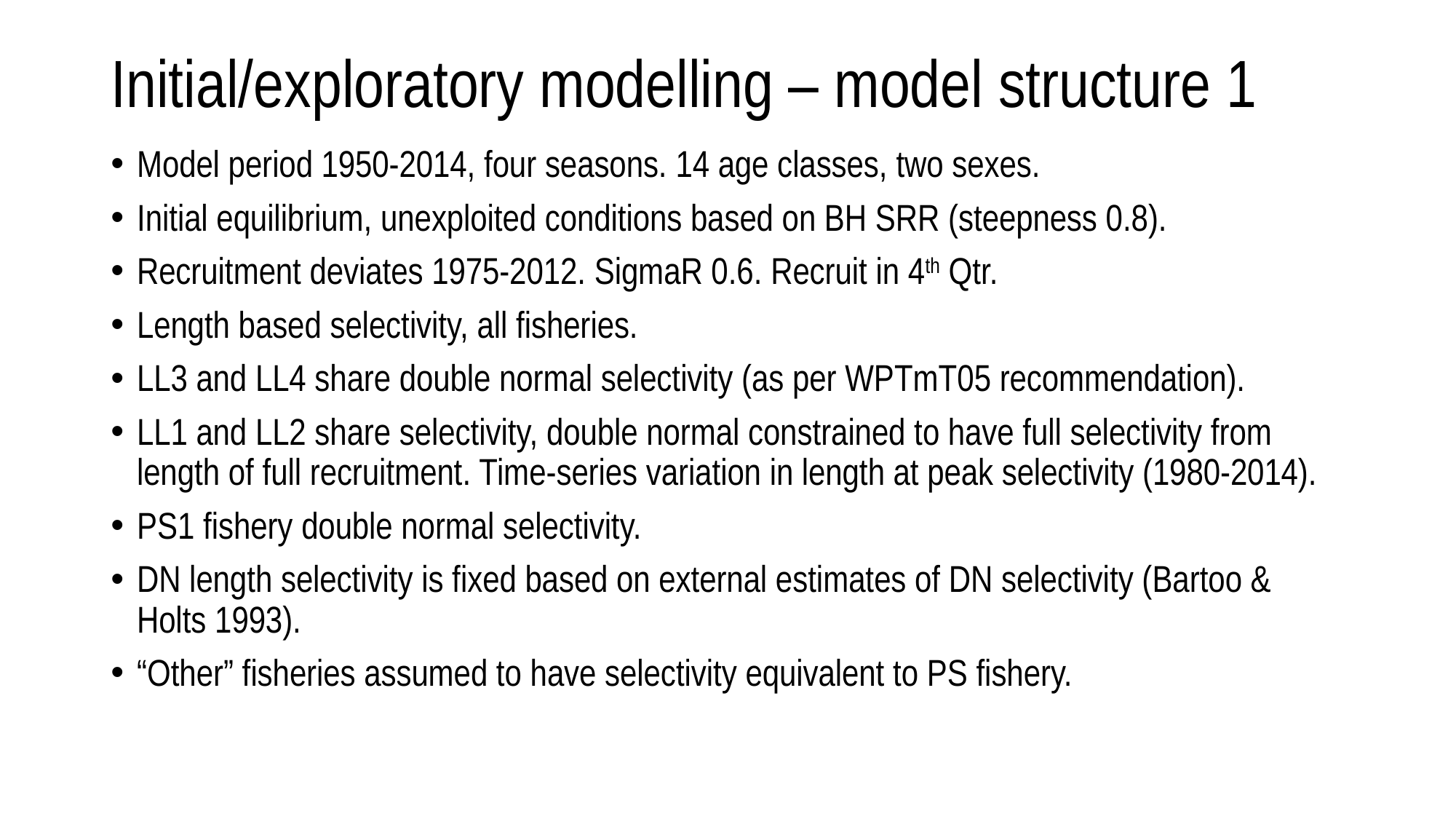

# Initial/exploratory modelling – model structure 1
Model period 1950-2014, four seasons. 14 age classes, two sexes.
Initial equilibrium, unexploited conditions based on BH SRR (steepness 0.8).
Recruitment deviates 1975-2012. SigmaR 0.6. Recruit in 4th Qtr.
Length based selectivity, all fisheries.
LL3 and LL4 share double normal selectivity (as per WPTmT05 recommendation).
LL1 and LL2 share selectivity, double normal constrained to have full selectivity from length of full recruitment. Time-series variation in length at peak selectivity (1980-2014).
PS1 fishery double normal selectivity.
DN length selectivity is fixed based on external estimates of DN selectivity (Bartoo & Holts 1993).
“Other” fisheries assumed to have selectivity equivalent to PS fishery.